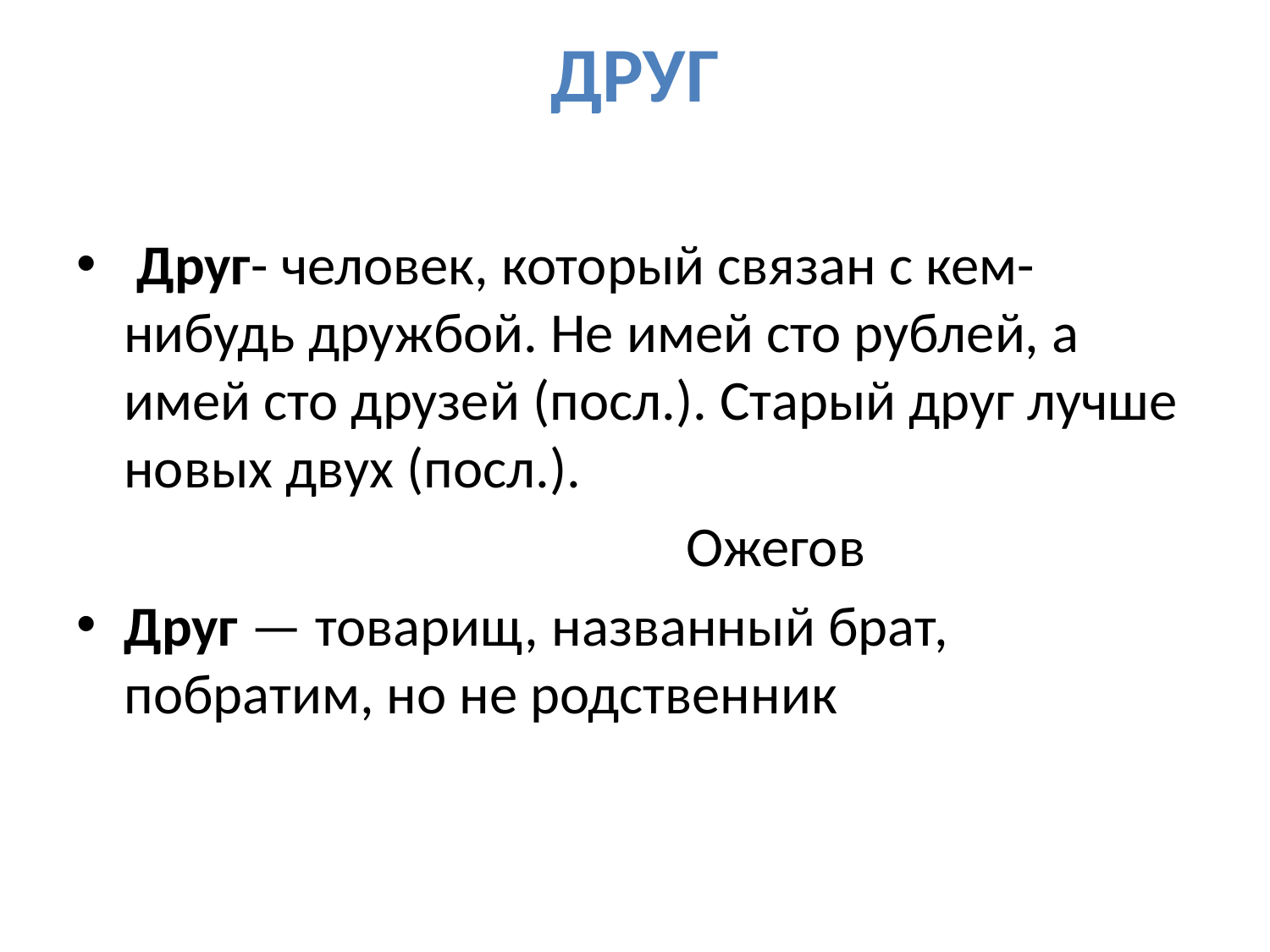

# Друг
 Друг- человек, который связан с кем-нибудь дружбой. Не имей сто рублей, а имей сто друзей (посл.). Старый друг лучше новых двух (посл.).
                                                Ожегов
Друг — товарищ, названный брат, побратим, но не родственник